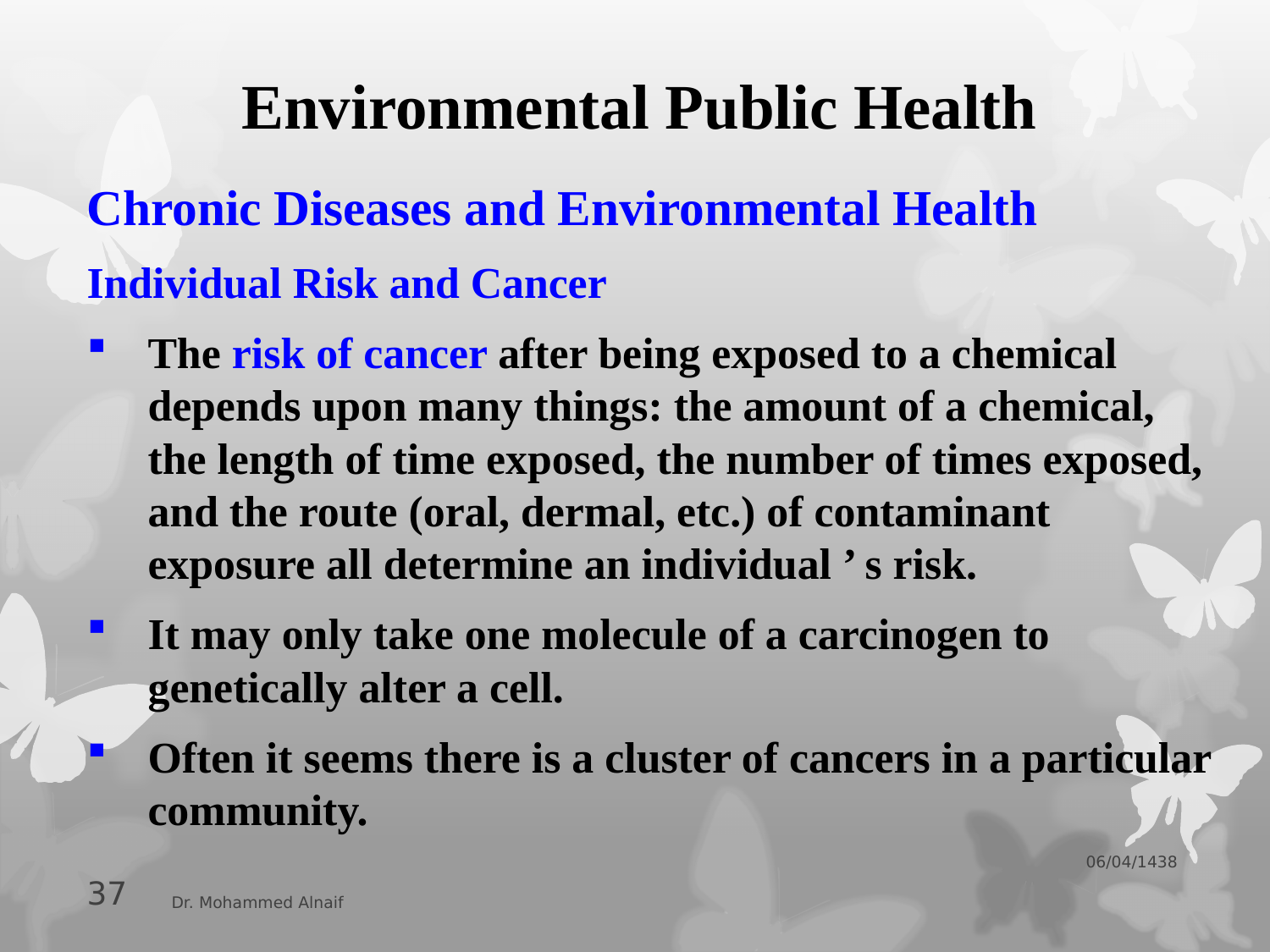

# Environmental Public Health
Chronic Diseases and Environmental Health
Individual Risk and Cancer
The risk of cancer after being exposed to a chemical depends upon many things: the amount of a chemical, the length of time exposed, the number of times exposed, and the route (oral, dermal, etc.) of contaminant exposure all determine an individual ’ s risk.
It may only take one molecule of a carcinogen to genetically alter a cell.
Often it seems there is a cluster of cancers in a particular community.
06/04/1438
37
Dr. Mohammed Alnaif